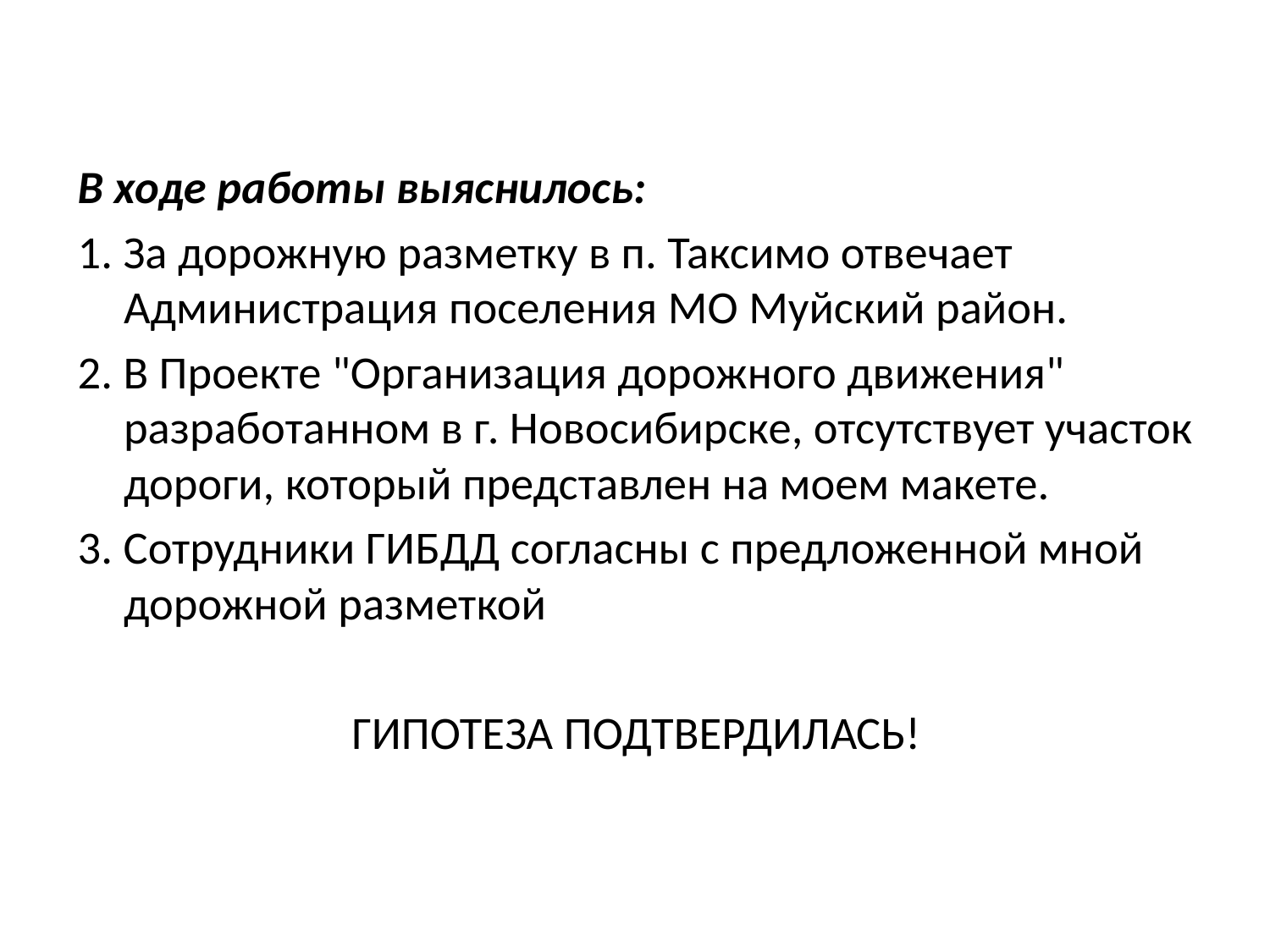

В ходе работы выяснилось:
1. За дорожную разметку в п. Таксимо отвечает Администрация поселения МО Муйский район.
2. В Проекте "Организация дорожного движения" разработанном в г. Новосибирске, отсутствует участок дороги, который представлен на моем макете.
3. Сотрудники ГИБДД согласны с предложенной мной дорожной разметкой

ГИПОТЕЗА ПОДТВЕРДИЛАСЬ!